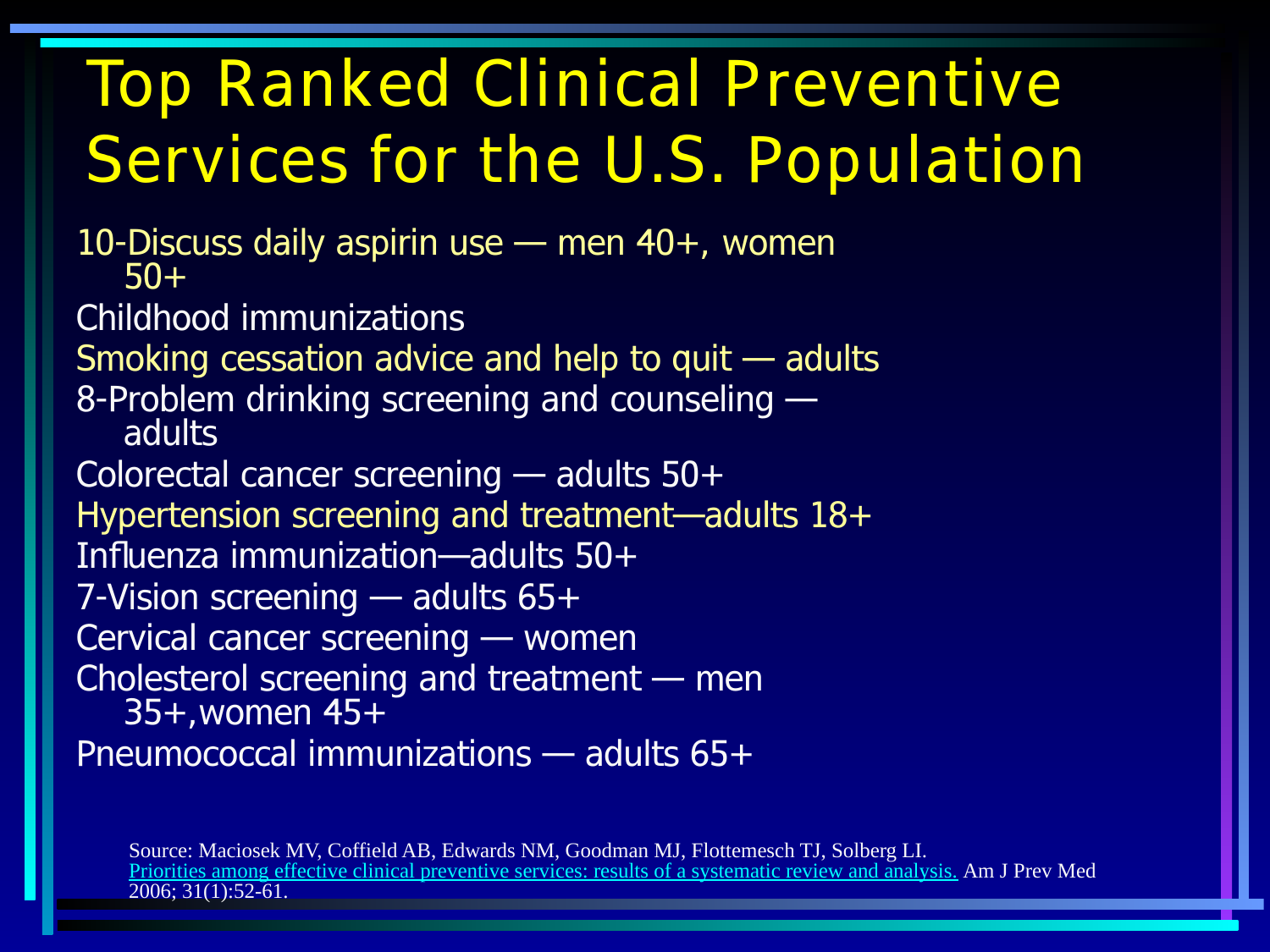

# Top Ranked Clinical Preventive Services for the U.S. Population
10-Discuss daily aspirin use — men 40+, women 50+
Childhood immunizations
Smoking cessation advice and help to quit — adults
8-Problem drinking screening and counseling — adults
Colorectal cancer screening — adults 50+
Hypertension screening and treatment—adults 18+
Influenza immunization—adults 50+
7-Vision screening — adults 65+
Cervical cancer screening — women
Cholesterol screening and treatment — men 35+,women 45+
Pneumococcal immunizations — adults 65+

Source: Maciosek MV, Coffield AB, Edwards NM, Goodman MJ, Flottemesch TJ, Solberg LI. Priorities among effective clinical preventive services: results of a systematic review and analysis. Am J Prev Med 2006; 31(1):52-61.